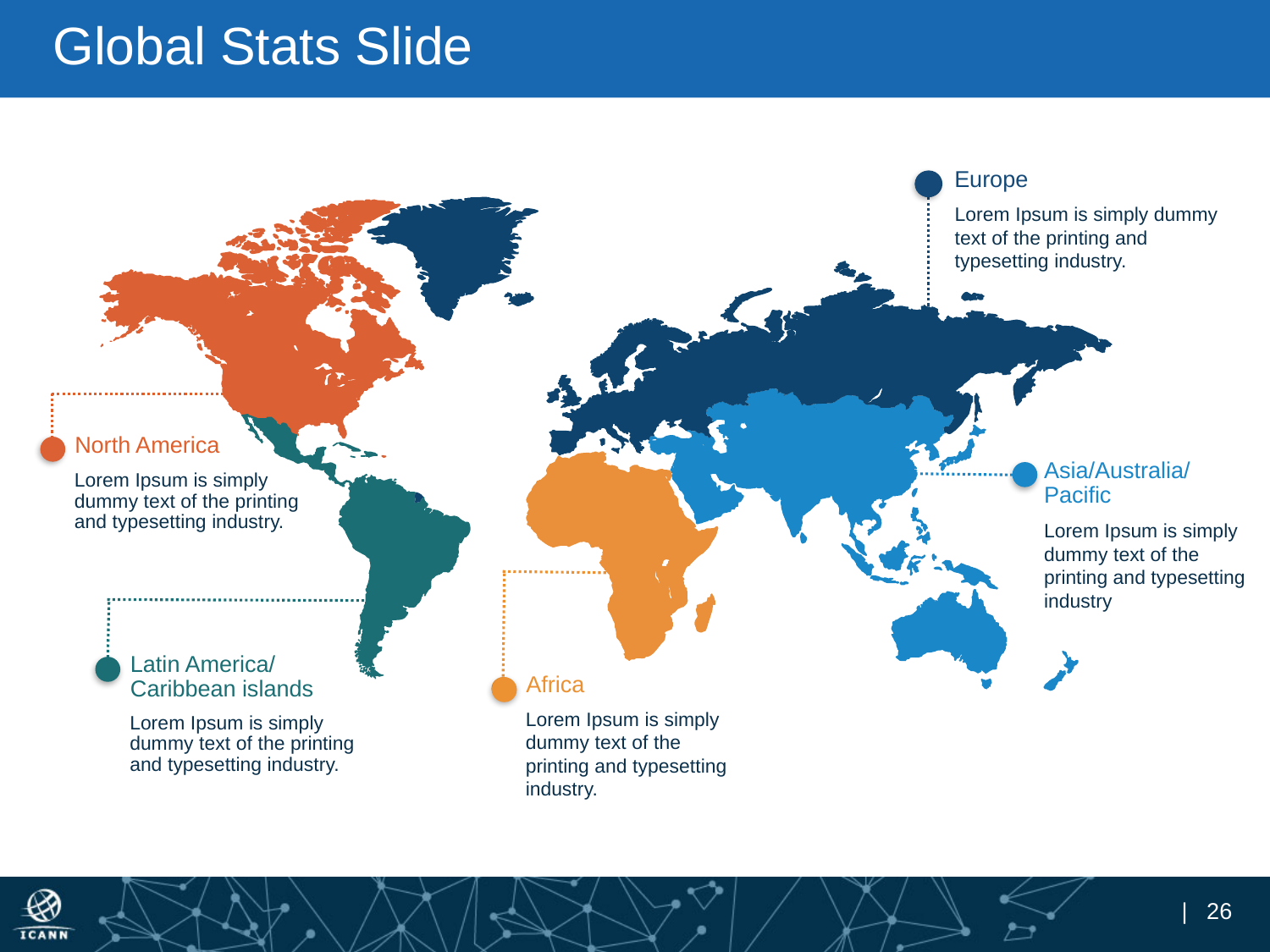

# Global Stats Slide
Europe

4

Lorem Ipsum is simply dummy text of the printing and typesetting industry.

North America

Asia/Australia/
Pacific

Lorem Ipsum is simply dummy text of the printing and typesetting industry.
Lorem Ipsum is simply dummy text of the printing and typesetting industry
Latin America/
Caribbean islands

Africa
2

Lorem Ipsum is simply dummy text of the printing and typesetting industry.
Lorem Ipsum is simply dummy text of the printing and typesetting industry.